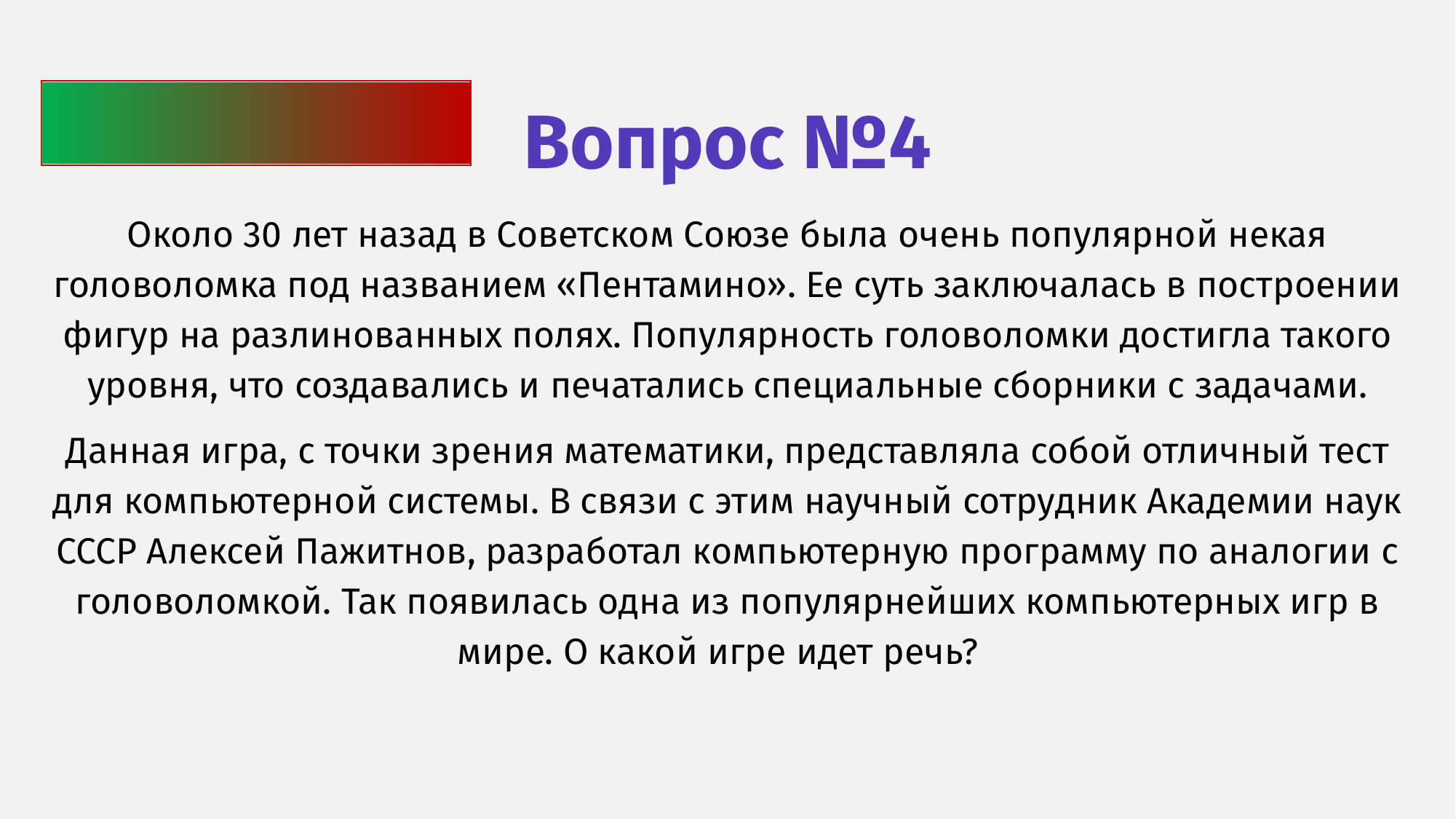

Вопрос №4
Около 30 лет назад в Советском Союзе была очень популярной некая головоломка под названием «Пентамино». Ее суть заключалась в построении фигур на разлинованных полях. Популярность головоломки достигла такого уровня, что создавались и печатались специальные сборники с задачами.
Данная игра, с точки зрения математики, представляла собой отличный тест для компьютерной системы. В связи с этим научный сотрудник Академии наук СССР Алексей Пажитнов, разработал компьютерную программу по аналогии с головоломкой. Так появилась одна из популярнейших компьютерных игр в мире. О какой игре идет речь?